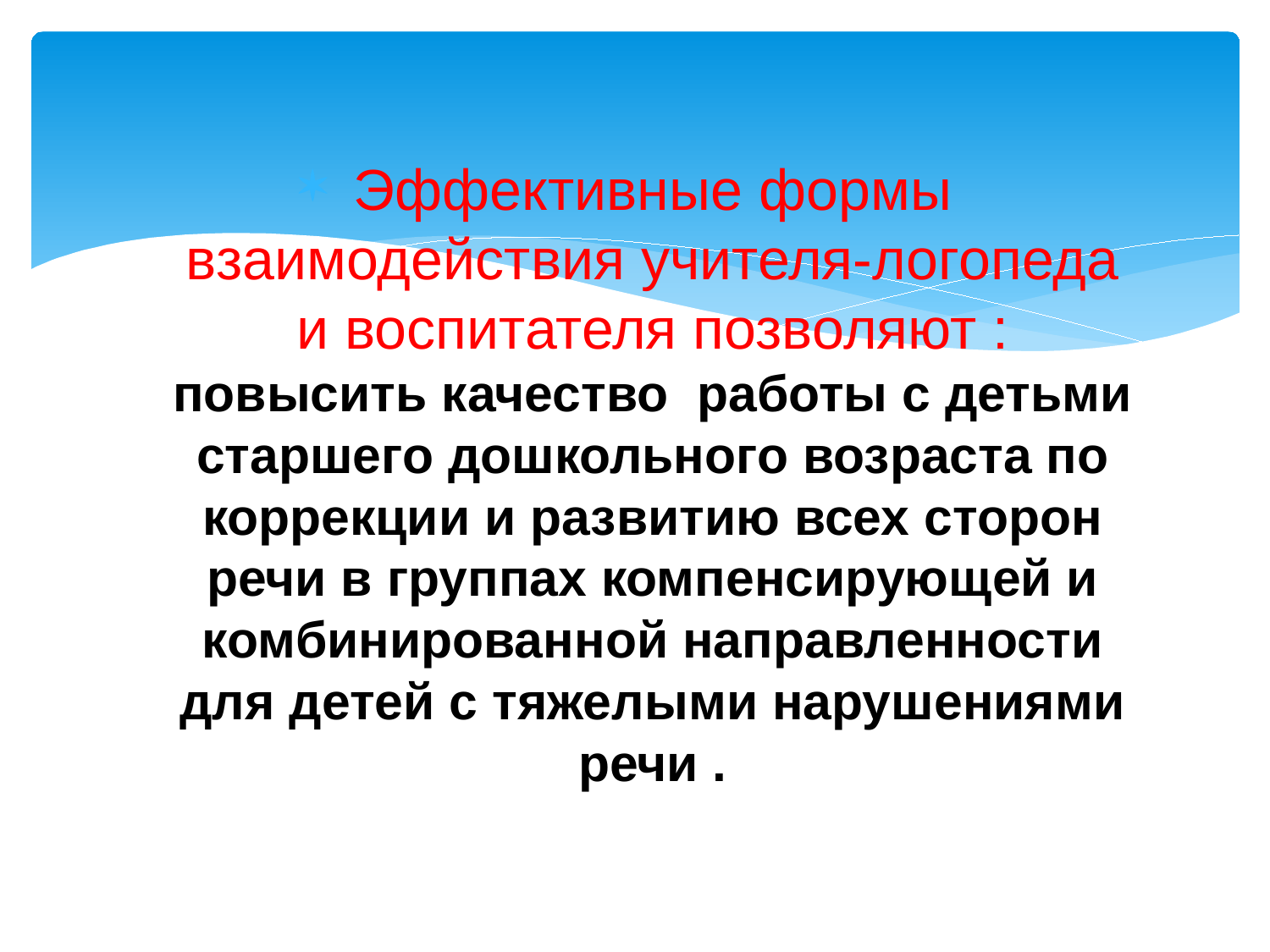

#
Эффективные формы взаимодействия учителя-логопеда и воспитателя позволяют : повысить качество  работы с детьми старшего дошкольного возраста по коррекции и развитию всех сторон речи в группах компенсирующей и комбинированной направленности для детей с тяжелыми нарушениями речи .